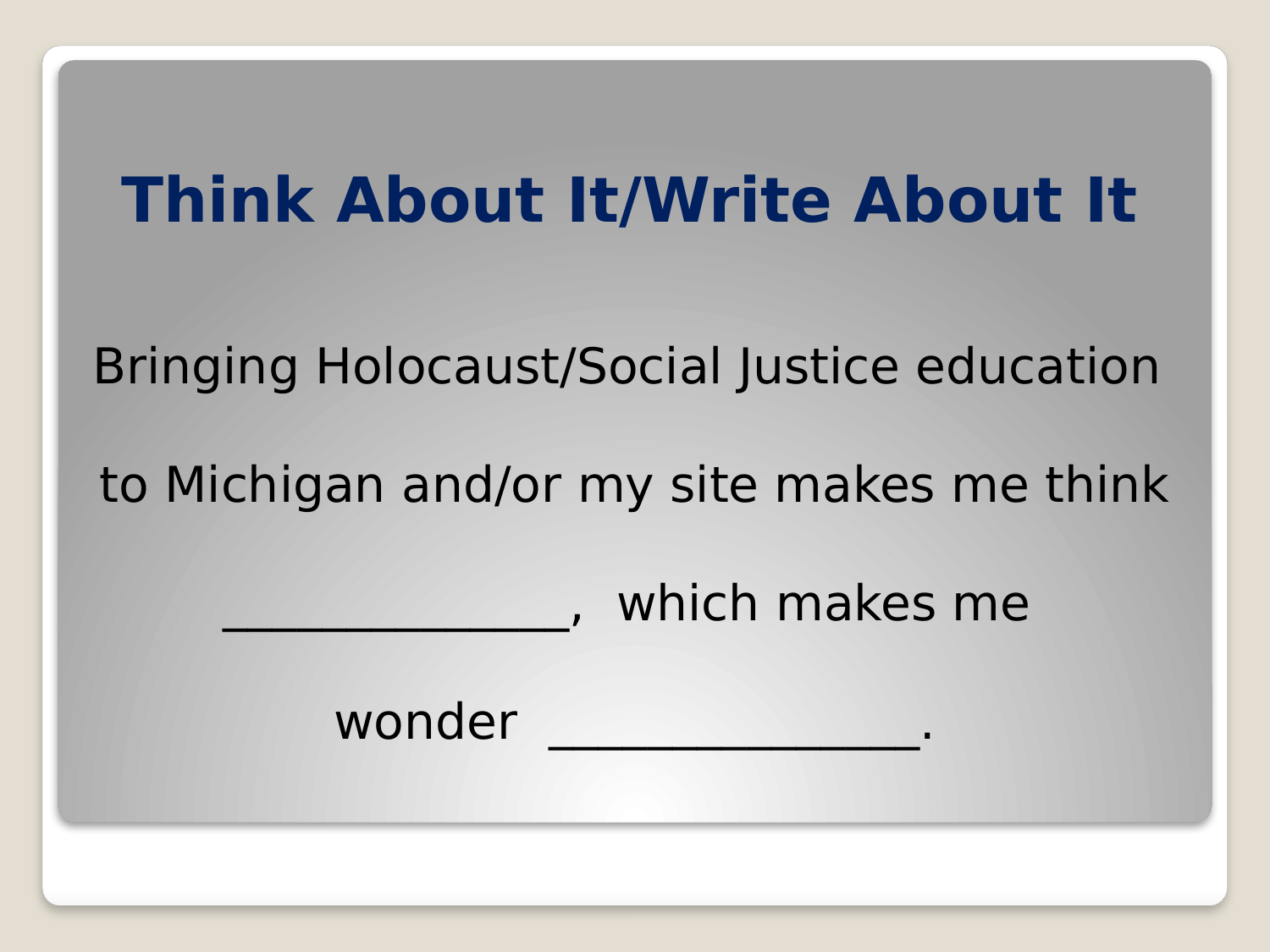

# Think About It/Write About It
Bringing Holocaust/Social Justice education

to Michigan and/or my site makes me think

______________,  which makes me

wonder  _______________.